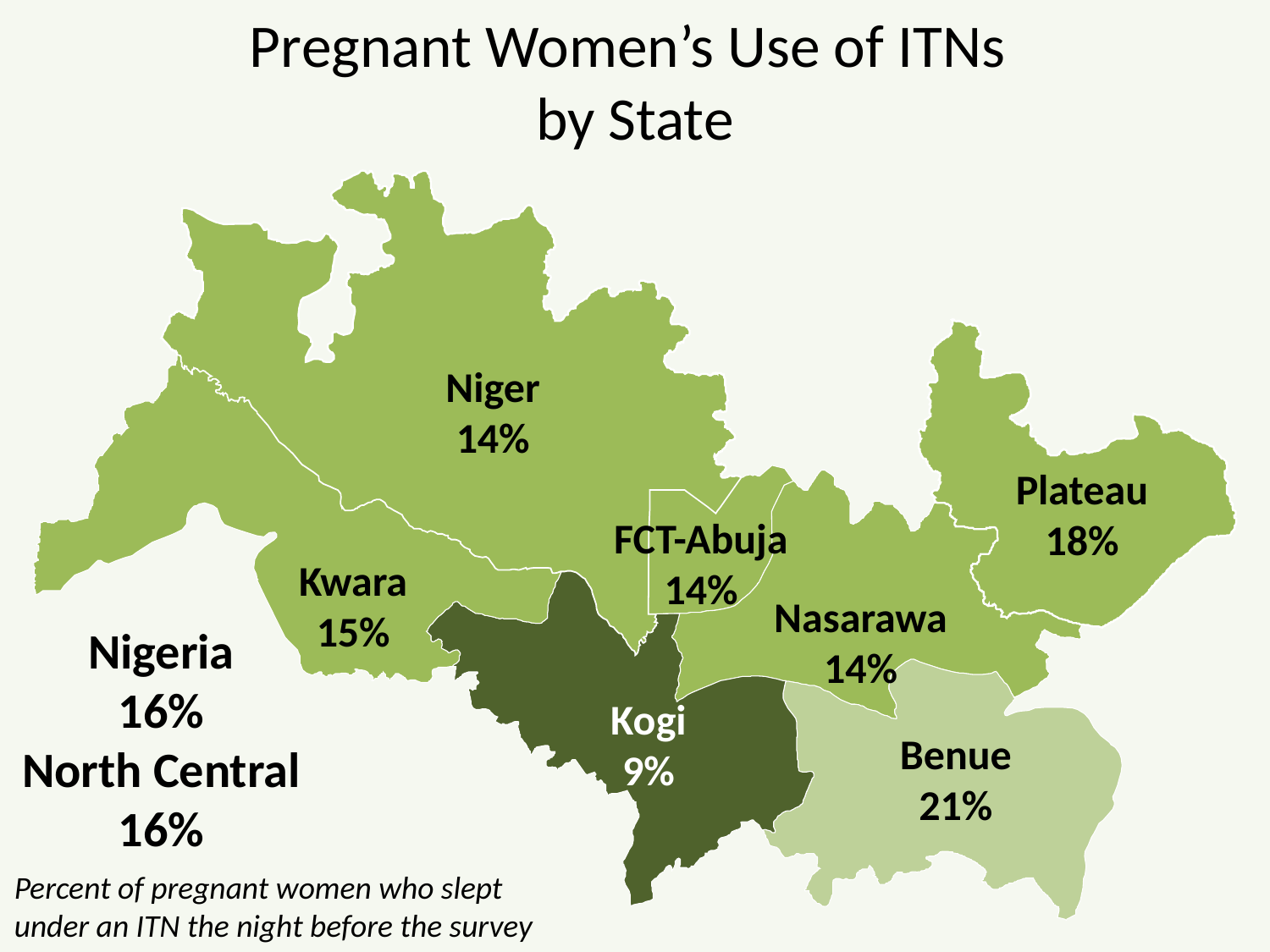

# Pregnant Women’s Use of ITNs by State

Niger
14%
Plateau
18%
FCT-Abuja
14%
Kwara
15%
Nasarawa
14%
Nigeria
16%
North Central
16%
Kogi
9%
Benue
21%
Percent of pregnant women who slept
under an ITN the night before the survey